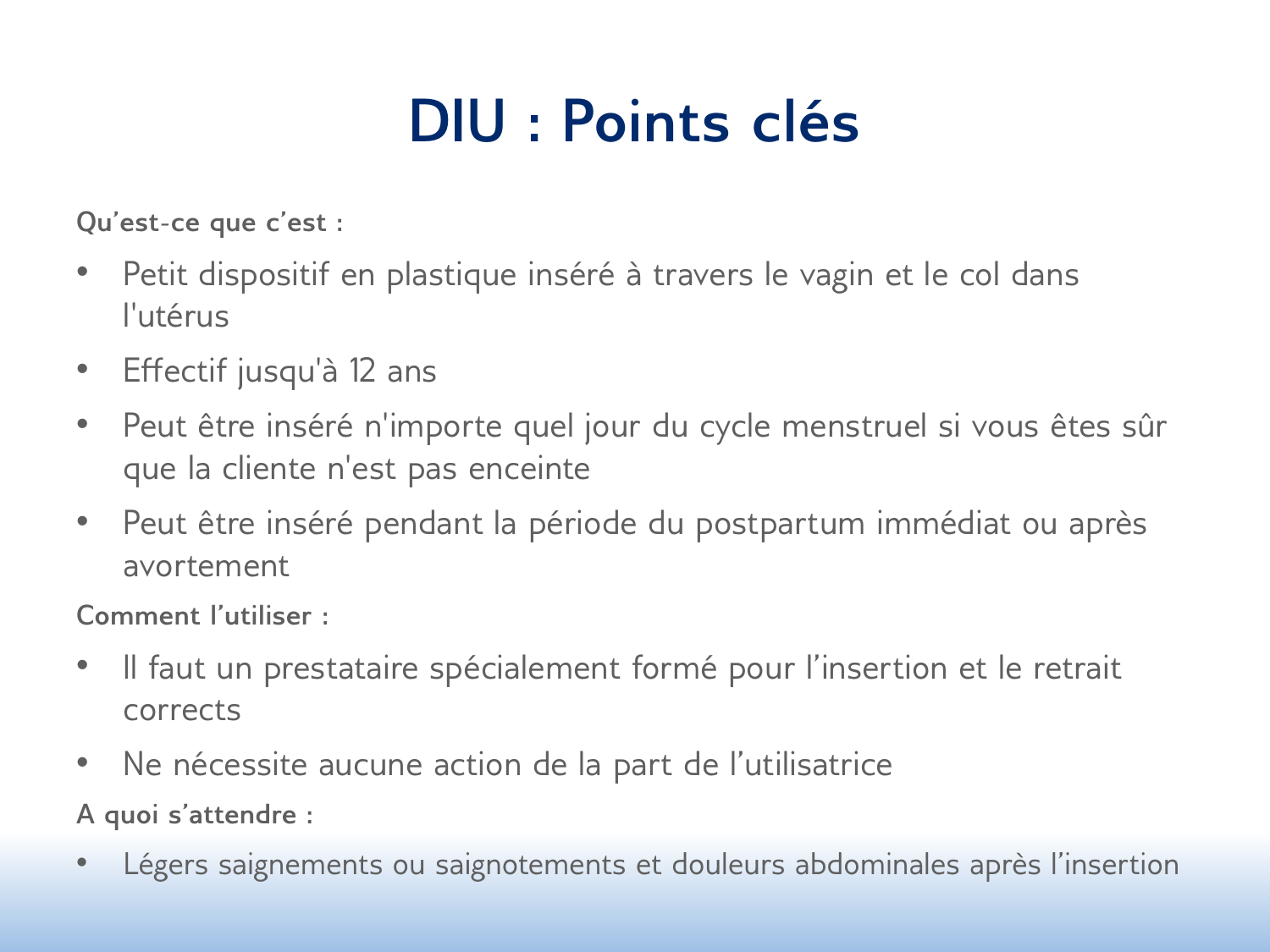

# DIU : Points clés
Qu’est-ce que c’est :
Petit dispositif en plastique inséré à travers le vagin et le col dans l'utérus
Effectif jusqu'à 12 ans
Peut être inséré n'importe quel jour du cycle menstruel si vous êtes sûr que la cliente n'est pas enceinte
Peut être inséré pendant la période du postpartum immédiat ou après avortement
Comment l’utiliser :
Il faut un prestataire spécialement formé pour l’insertion et le retrait corrects
Ne nécessite aucune action de la part de l’utilisatrice
A quoi s’attendre :
Légers saignements ou saignotements et douleurs abdominales après l’insertion